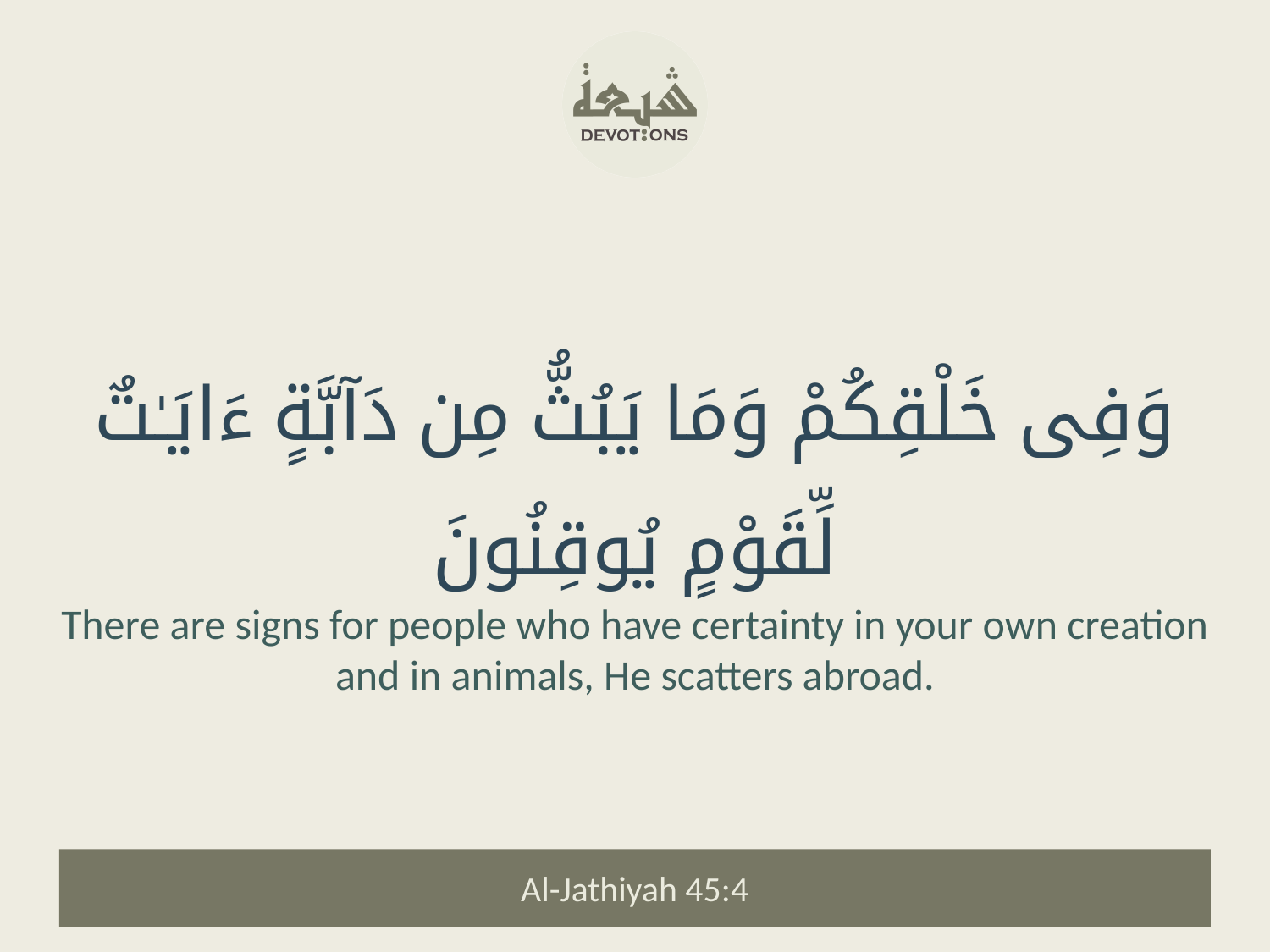

وَفِى خَلْقِكُمْ وَمَا يَبُثُّ مِن دَآبَّةٍ ءَايَـٰتٌ لِّقَوْمٍ يُوقِنُونَ
There are signs for people who have certainty in your own creation and in animals, He scatters abroad.
Al-Jathiyah 45:4